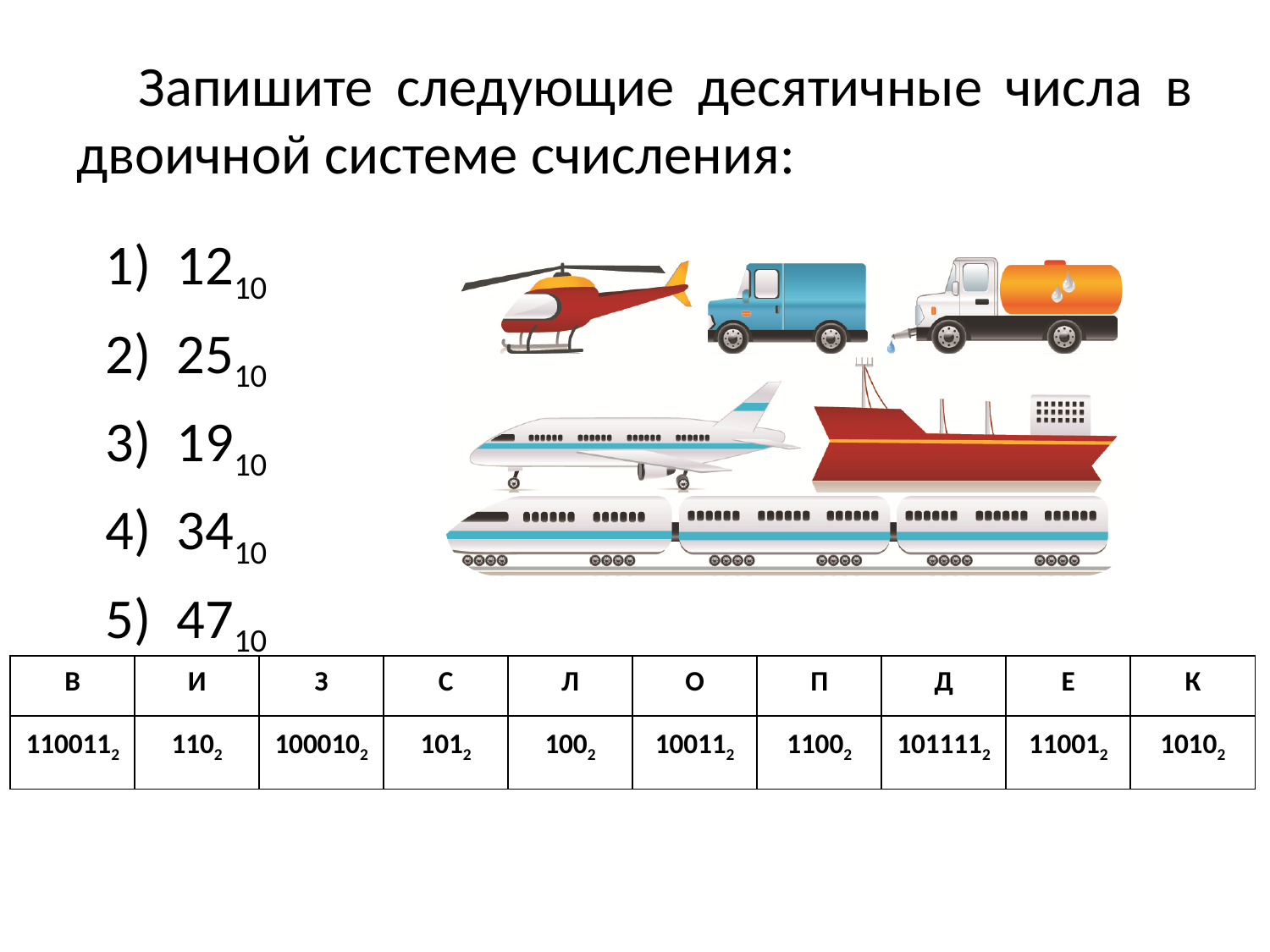

# Запишите следующие десятичные числа в двоичной системе счисления:
1210
2510
1910
3410
4710

| В | И | З | С | Л | О | П | Д | Е | К |
| --- | --- | --- | --- | --- | --- | --- | --- | --- | --- |
| 1100112 | 1102 | 1000102 | 1012 | 1002 | 100112 | 11002 | 1011112 | 110012 | 10102 |